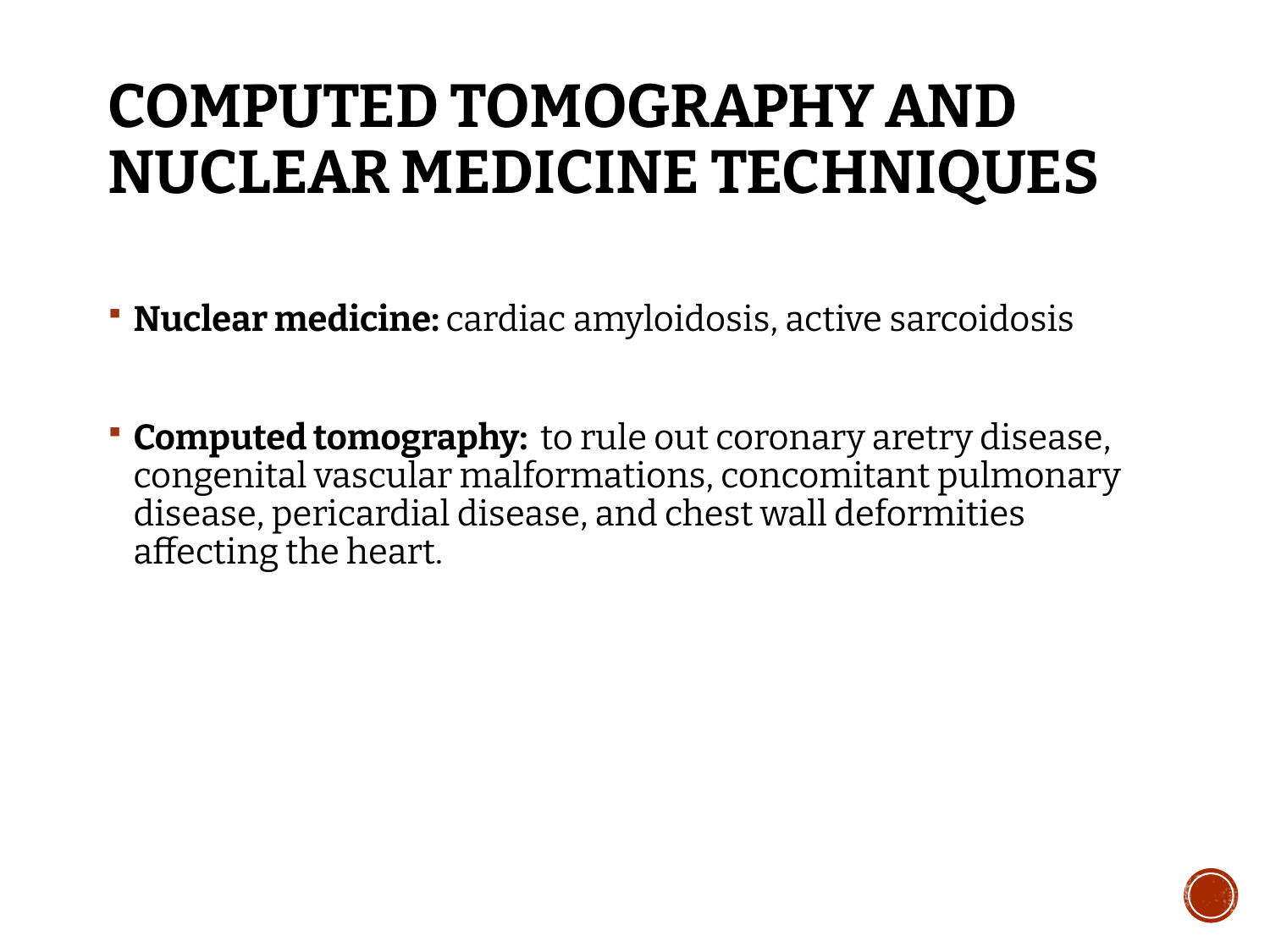

# Computed tomography and nuclear medicine techniques
Nuclear medicine: cardiac amyloidosis, active sarcoidosis

Computed tomography:  to rule out coronary aretry disease, congenital vascular malformations, concomitant pulmonary disease, pericardial disease, and chest wall deformities affecting the heart.